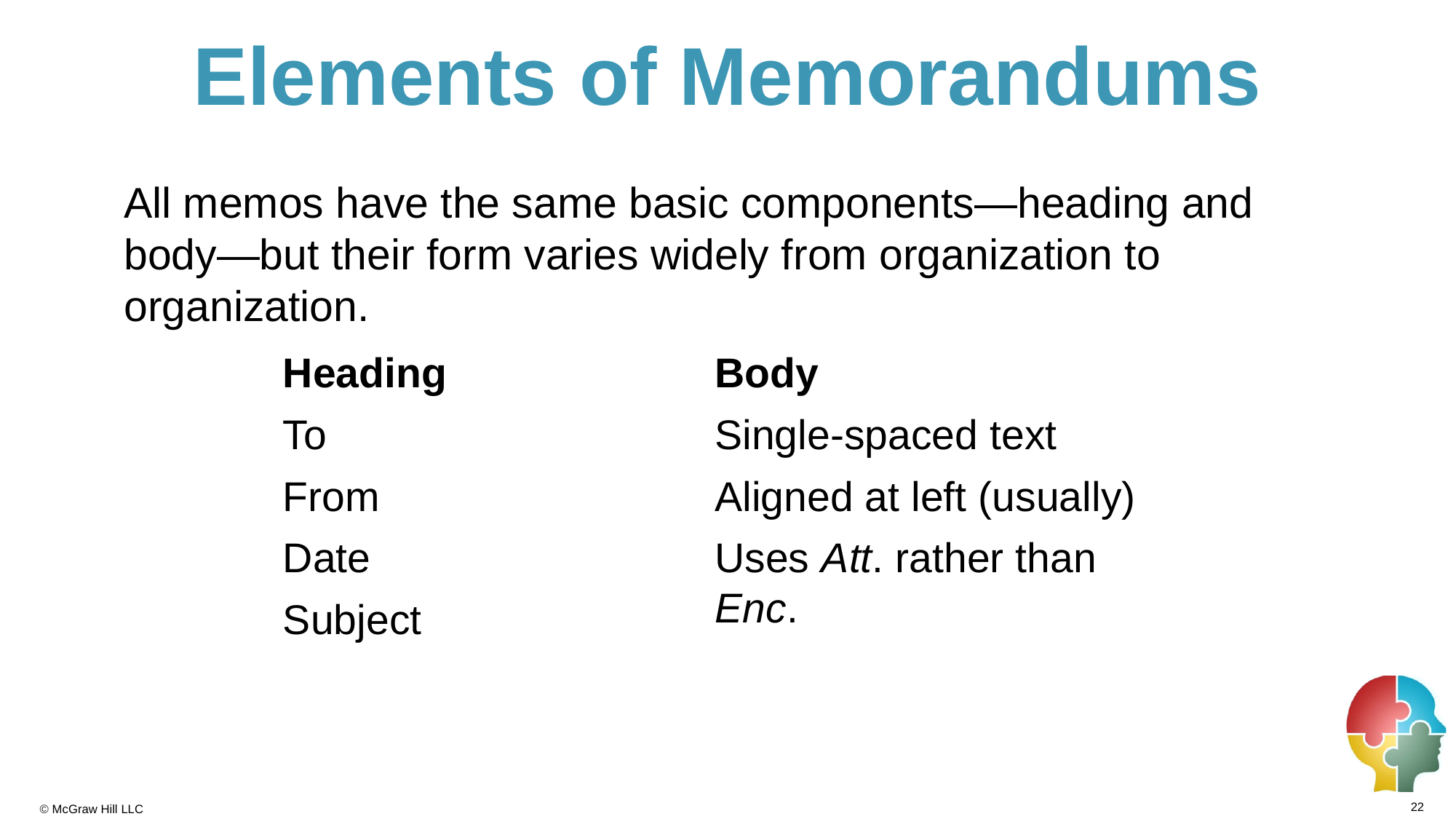

# Elements of Memorandums
All memos have the same basic components—heading and body—but their form varies widely from organization to organization.
Heading
To
From
Date
Subject
Body
Single-spaced text
Aligned at left (usually)
Uses Att. rather than Enc.
22